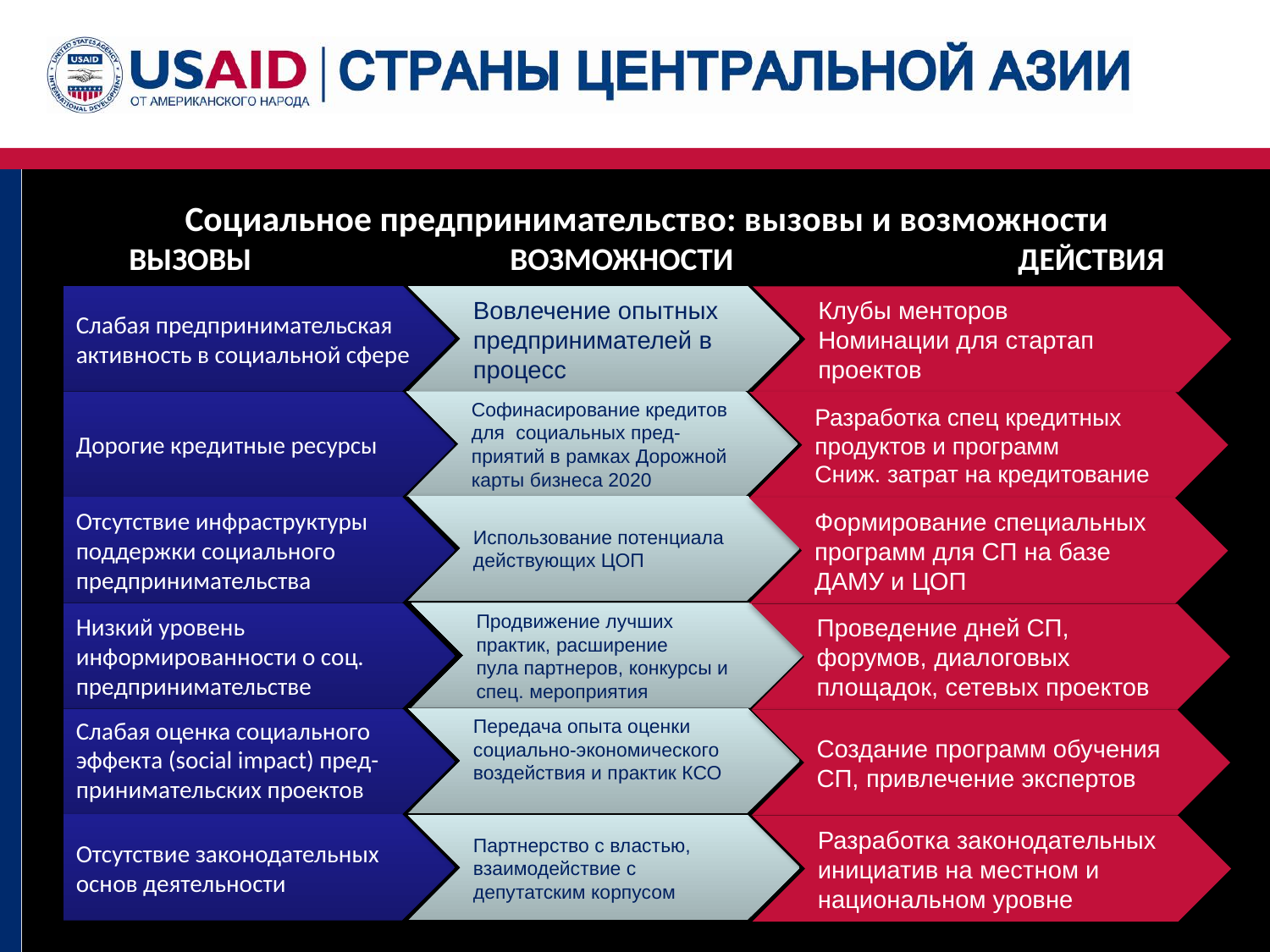

Социальное предпринимательство: вызовы и возможности
ВЫЗОВЫ			ВОЗМОЖНОСТИ			ДЕЙСТВИЯ
Слабая предпринимательская активность в социальной сфере
Вовлечение опытных предпринимателей в процесс
Клубы менторов
Номинации для стартап проектов
Дорогие кредитные ресурсы
Софинасирование кредитов для  социальных пред-приятий в рамках Дорожной карты бизнеса 2020
Разработка спец кредитных продуктов и программ
Сниж. затрат на кредитование
Использование потенциала действующих ЦОП
Отсутствие инфраструктуры
поддержки социального
предпринимательства
Формирование специальных программ для СП на базе ДАМУ и ЦОП
Низкий уровень информированности о соц. предпринимательстве
Продвижение лучших практик, расширение
пула партнеров, конкурсы и спец. мероприятия
Проведение дней СП, форумов, диалоговых площадок, сетевых проектов

Передача опыта оценки социально-экономического воздействия и практик КСО

Слабая оценка социального
эффекта (social impact) пред-принимательских проектов
Создание программ обучения СП, привлечение экспертов
Отсутствие законодательных
основ деятельности
Партнерство с властью, взаимодействие с депутатским корпусом
Разработка законодательных инициатив на местном и национальном уровне